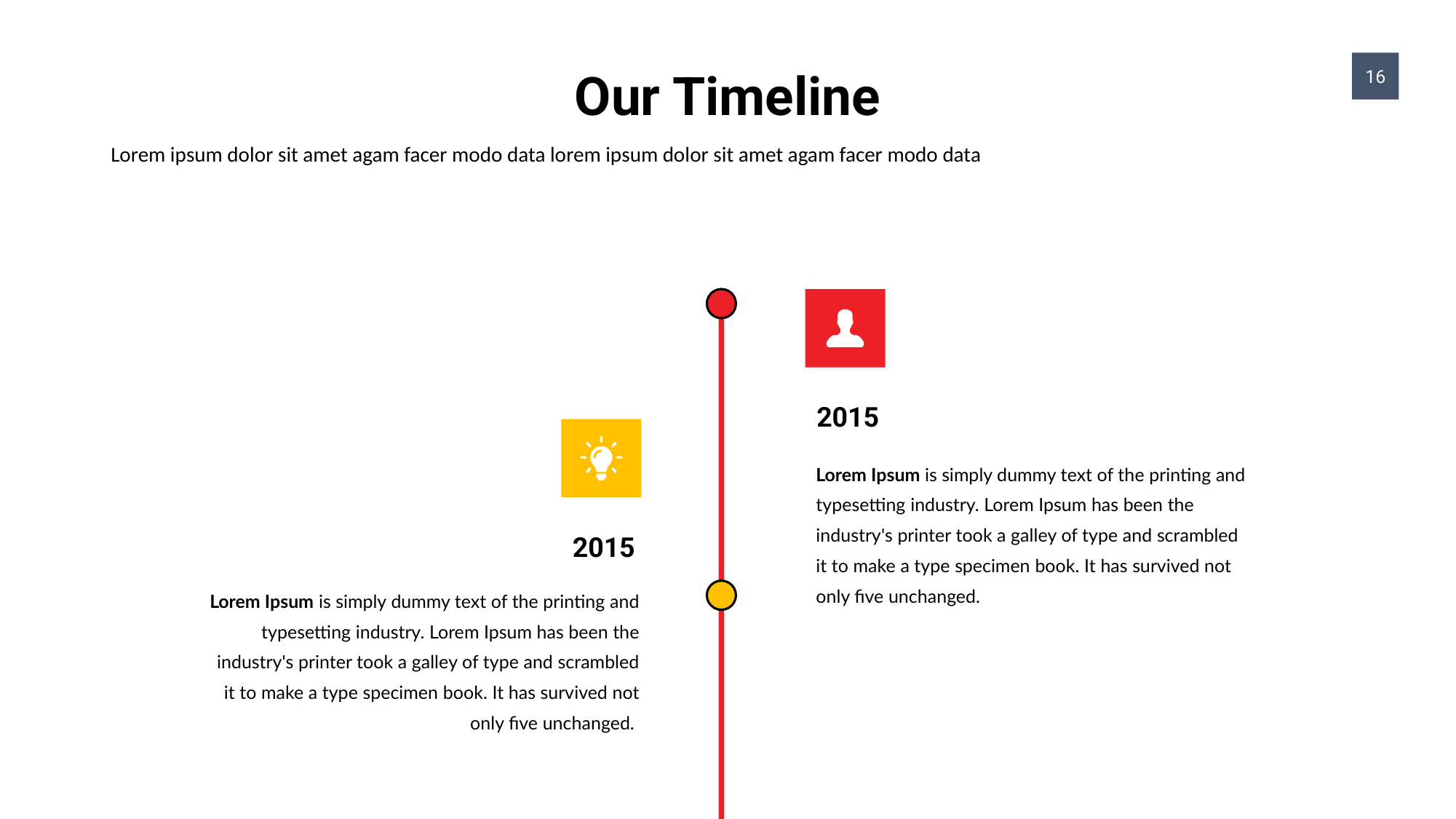

Our Timeline
16
Lorem ipsum dolor sit amet agam facer modo data lorem ipsum dolor sit amet agam facer modo data

2015

2015
Lorem Ipsum is simply dummy text of the printing and typesetting industry. Lorem Ipsum has been the industry's printer took a galley of type and scrambled it to make a type specimen book. It has survived not only five unchanged.
Lorem Ipsum is simply dummy text of the printing and typesetting industry. Lorem Ipsum has been the industry's printer took a galley of type and scrambled it to make a type specimen book. It has survived not only five unchanged.